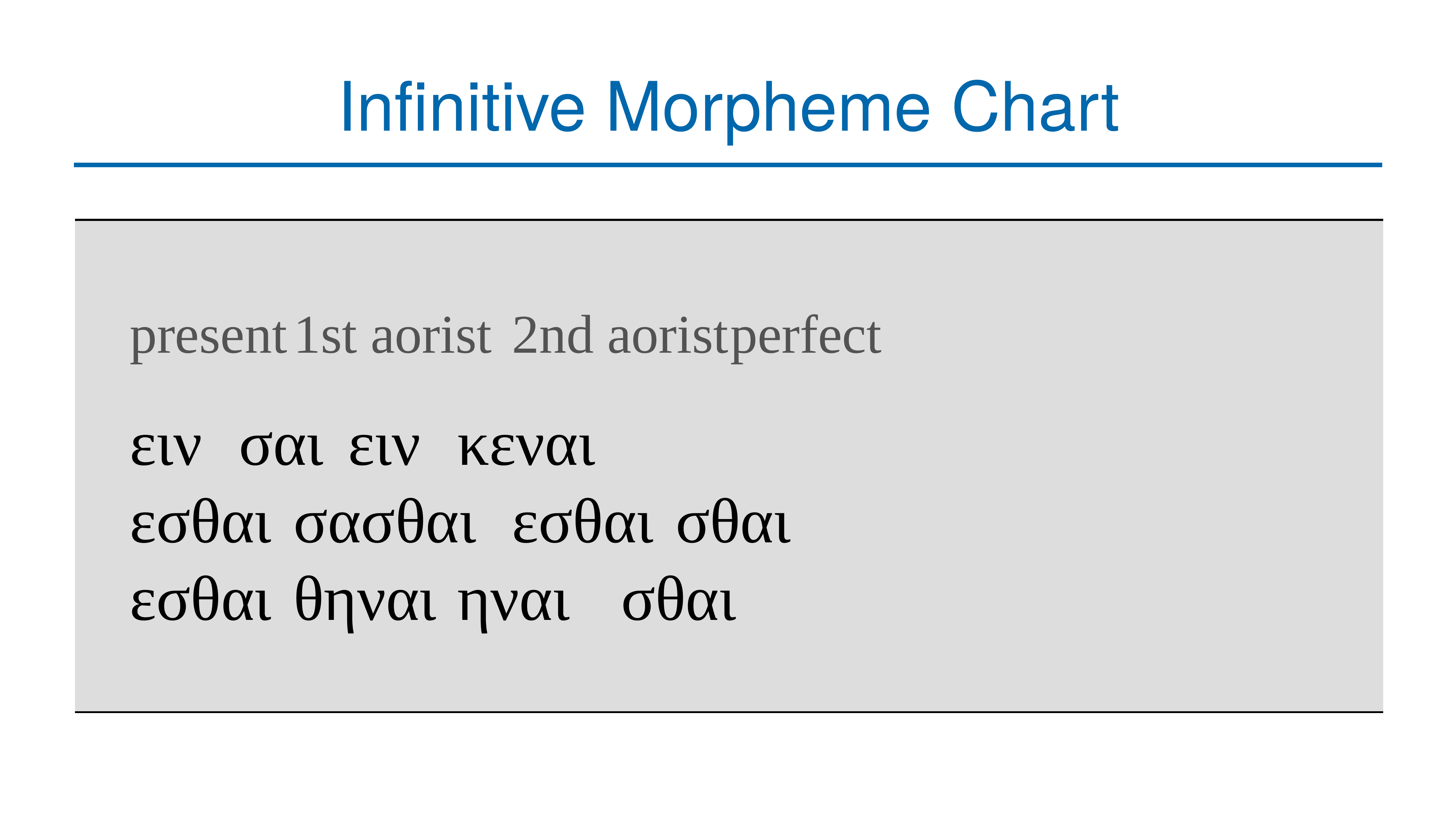

# Infinitive Morpheme Chart
| present 1st aorist 2nd aorist perfect ειν σαι ειν κεναι εσθαι σασθαι εσθαι σθαι εσθαι θηναι ηναι σθαι |
| --- |